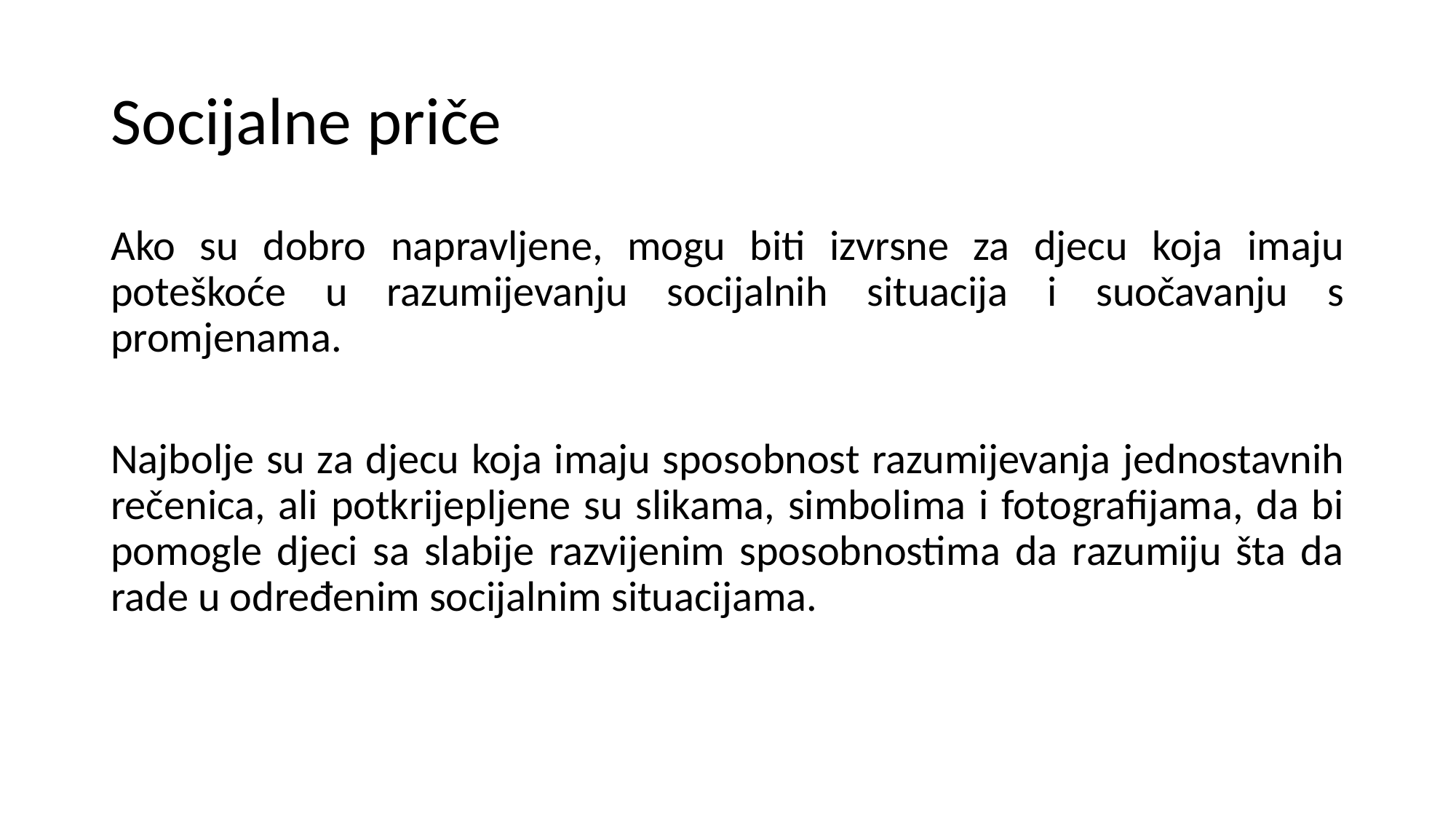

# Socijalne priče
Ako su dobro napravljene, mogu biti izvrsne za djecu koja imaju poteškoće u razumijevanju socijalnih situacija i suočavanju s promjenama.

Najbolje su za djecu koja imaju sposobnost razumijevanja jednostavnih rečenica, ali potkrijepljene su slikama, simbolima i fotografijama, da bi pomogle djeci sa slabije razvijenim sposobnostima da razumiju šta da rade u određenim socijalnim situacijama.